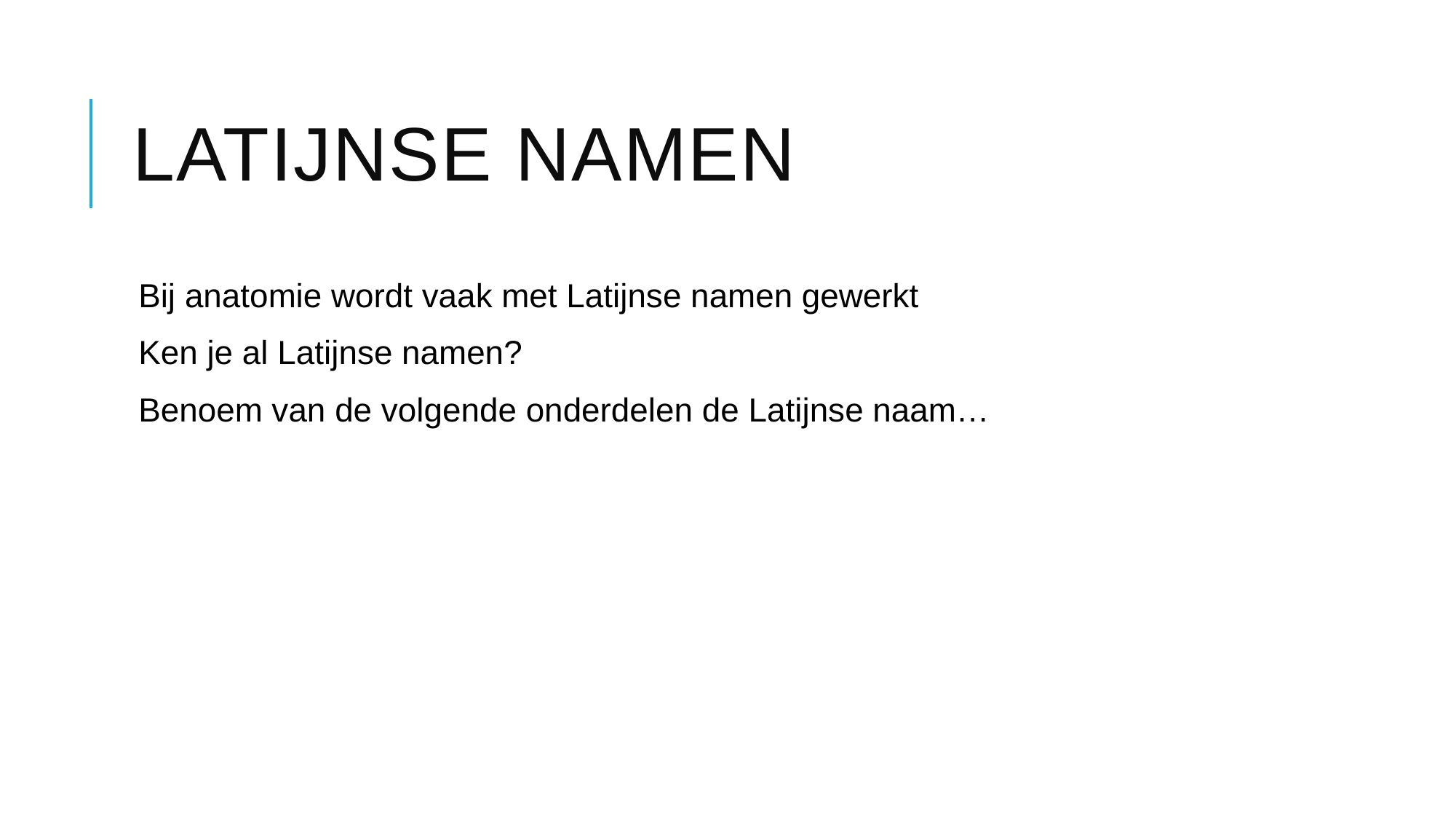

# Latijnse namen
Bij anatomie wordt vaak met Latijnse namen gewerkt
Ken je al Latijnse namen?
Benoem van de volgende onderdelen de Latijnse naam…